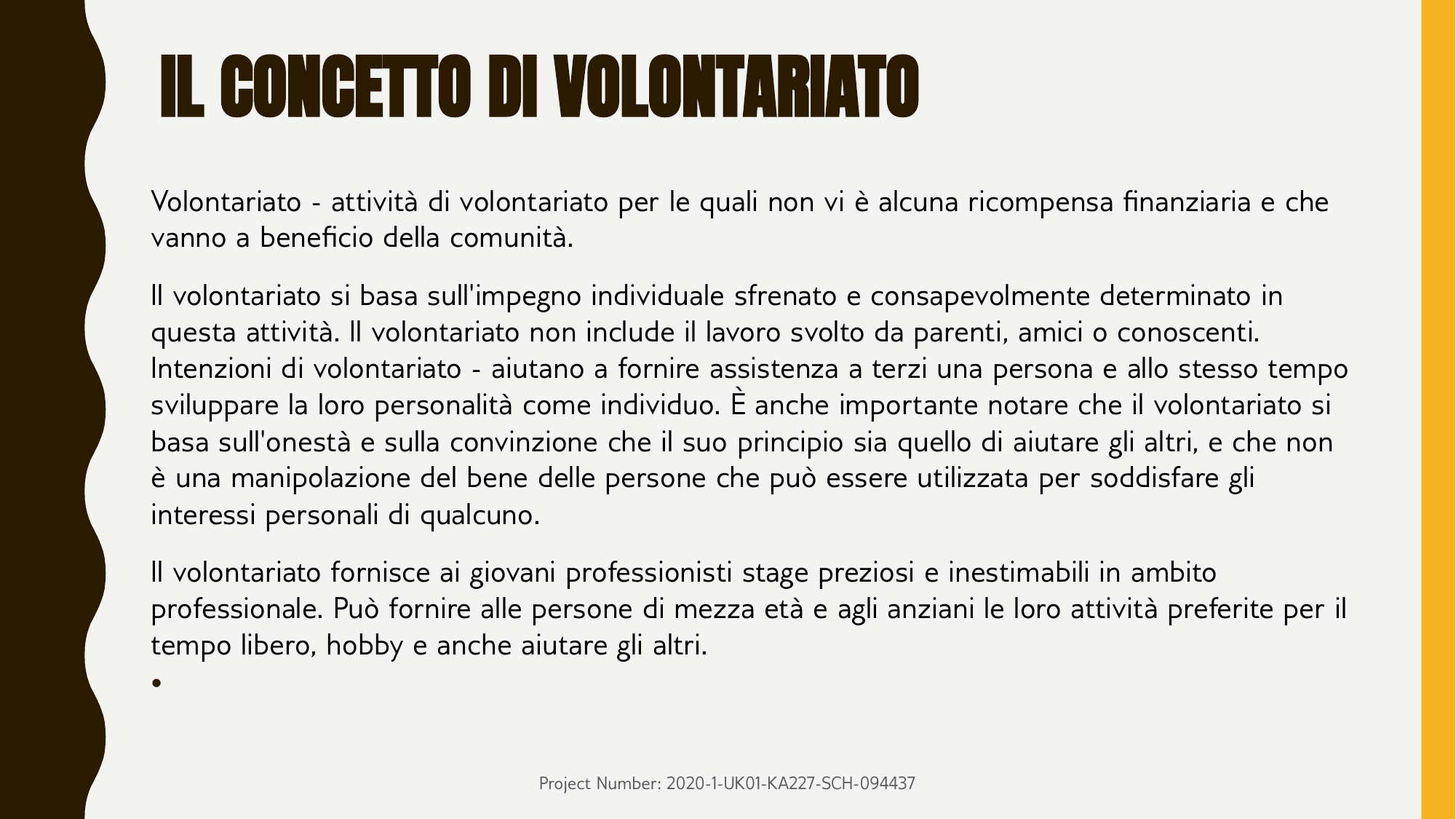

# IL CONCETTO DI VOLONTARIATO

Volontariato - attività di volontariato per le quali non vi è alcuna ricompensa finanziaria e che vanno a beneficio della comunità.
Il volontariato si basa sull'impegno individuale sfrenato e consapevolmente determinato in questa attività. Il volontariato non include il lavoro svolto da parenti, amici o conoscenti. Intenzioni di volontariato - aiutano a fornire assistenza a terzi una persona e allo stesso tempo sviluppare la loro personalità come individuo. È anche importante notare che il volontariato si basa sull'onestà e sulla convinzione che il suo principio sia quello di aiutare gli altri, e che non è una manipolazione del bene delle persone che può essere utilizzata per soddisfare gli interessi personali di qualcuno.
Il volontariato fornisce ai giovani professionisti stage preziosi e inestimabili in ambito professionale. Può fornire alle persone di mezza età e agli anziani le loro attività preferite per il tempo libero, hobby e anche aiutare gli altri.

Project Number: 2020-1-UK01-KA227-SCH-094437